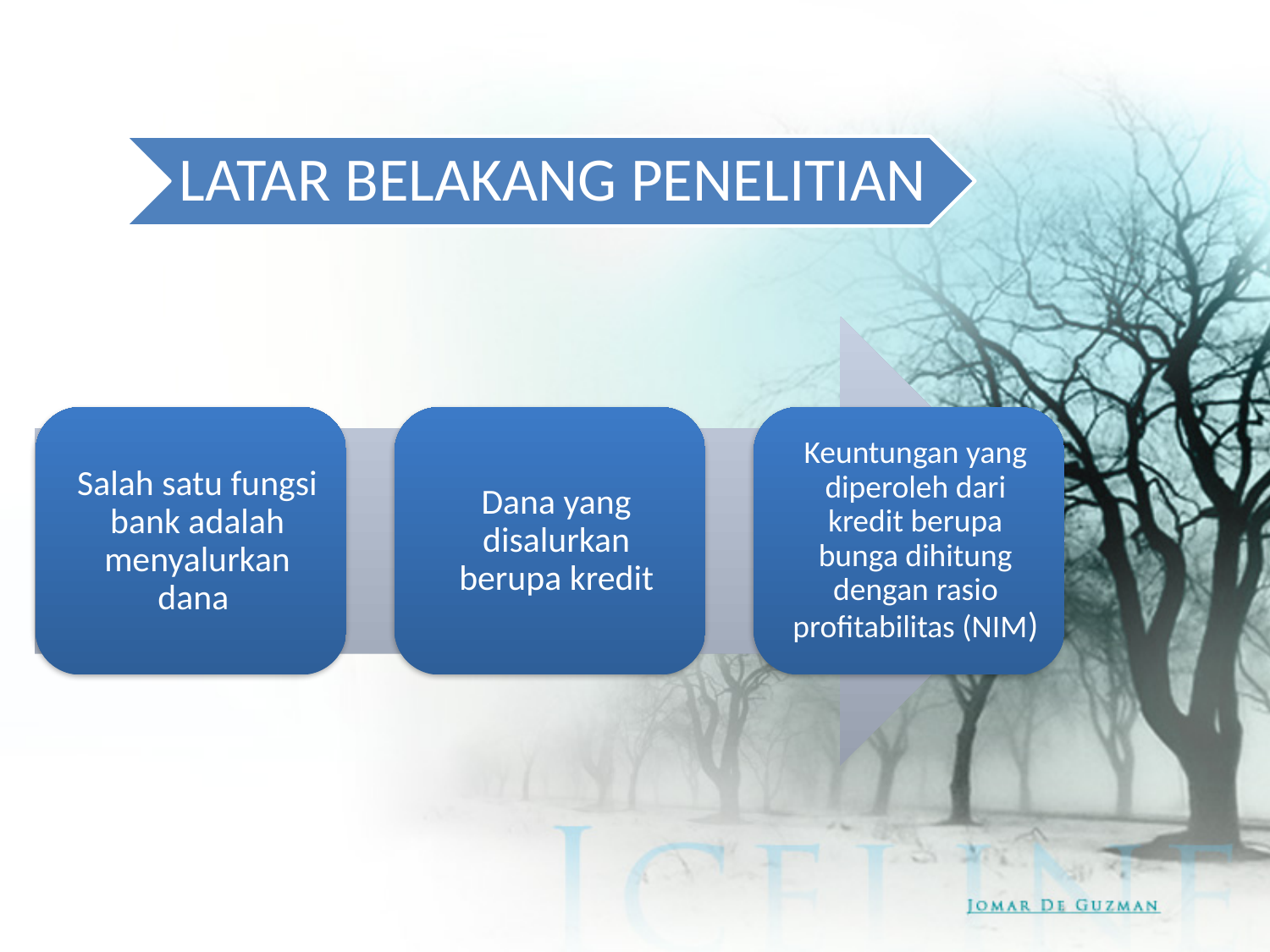

LATAR BELAKANG PENELITIAN
Salah satu fungsi bank adalah menyalurkan dana
Dana yang disalurkan berupa kredit
Keuntungan yang diperoleh dari kredit berupa bunga dihitung dengan rasio profitabilitas (NIM)